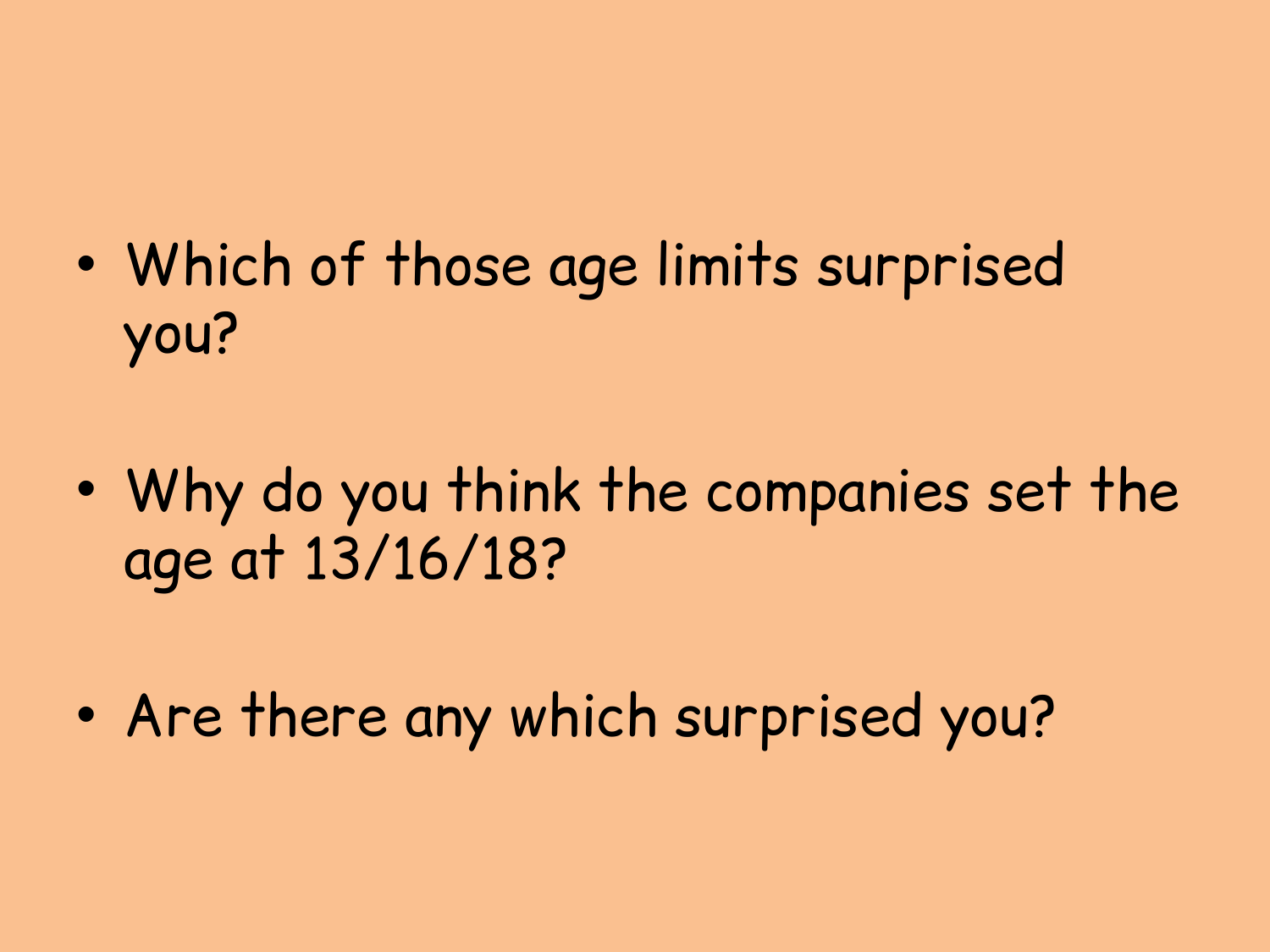

#
Which of those age limits surprised you?

Why do you think the companies set the age at 13/16/18?

Are there any which surprised you?